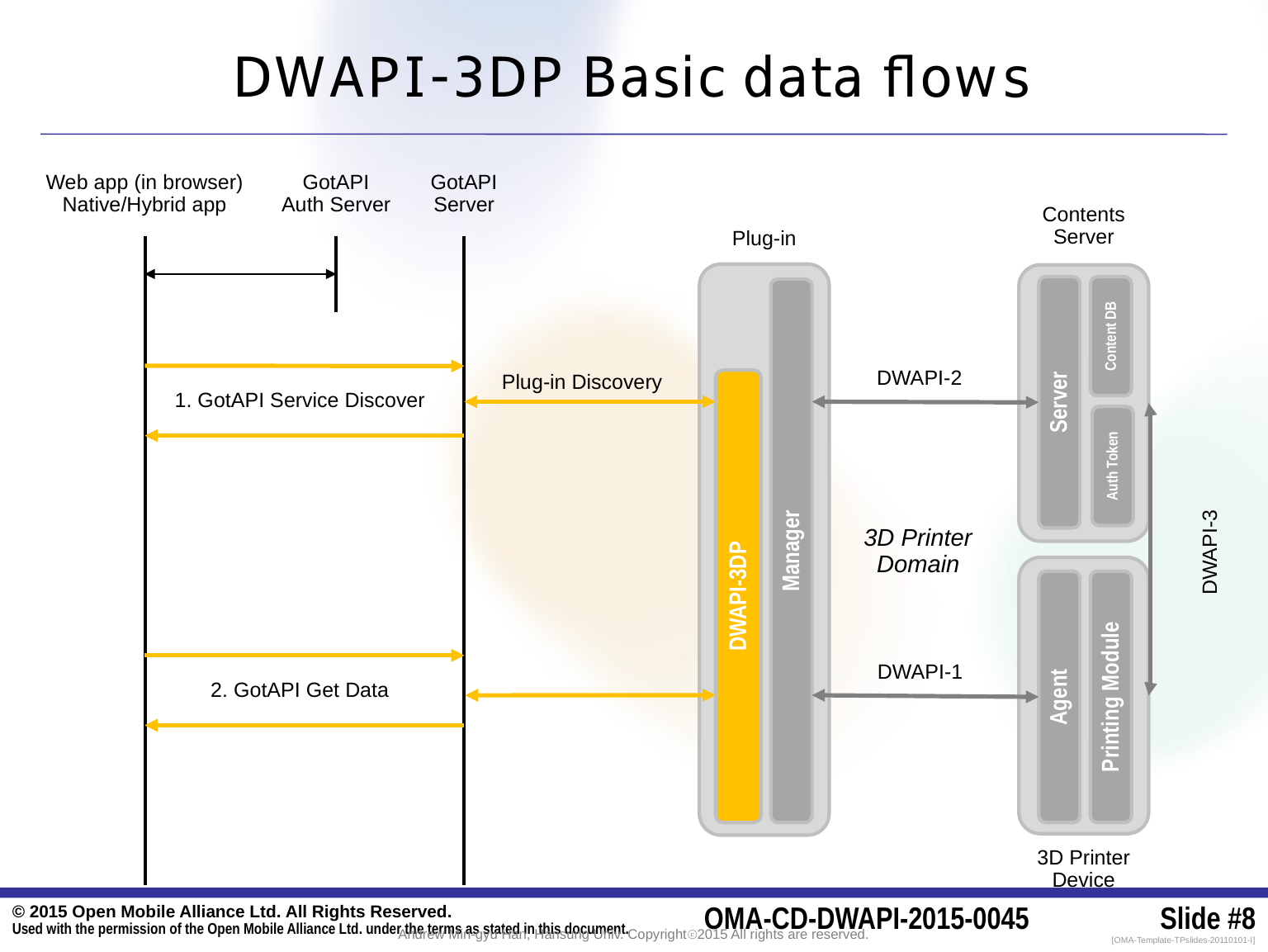

# DWAPI-3DP Basic data flows
Web app (in browser)
Native/Hybrid app
GotAPI
Auth Server
GotAPI
Server
Contents
Server
Plug-in

Content DB
DWAPI-2
Plug-in Discovery
Server
1. GotAPI Service Discover
Auth Token
3D Printer
Domain
Manager
DWAPI-3

DWAPI-3DP
DWAPI-1
Agent
Printing Module
2. GotAPI Get Data
3D Printer
Device
Andrew Min-gyu Han, Hansung Univ. Copyrightⓒ2015 All rights are reserved.